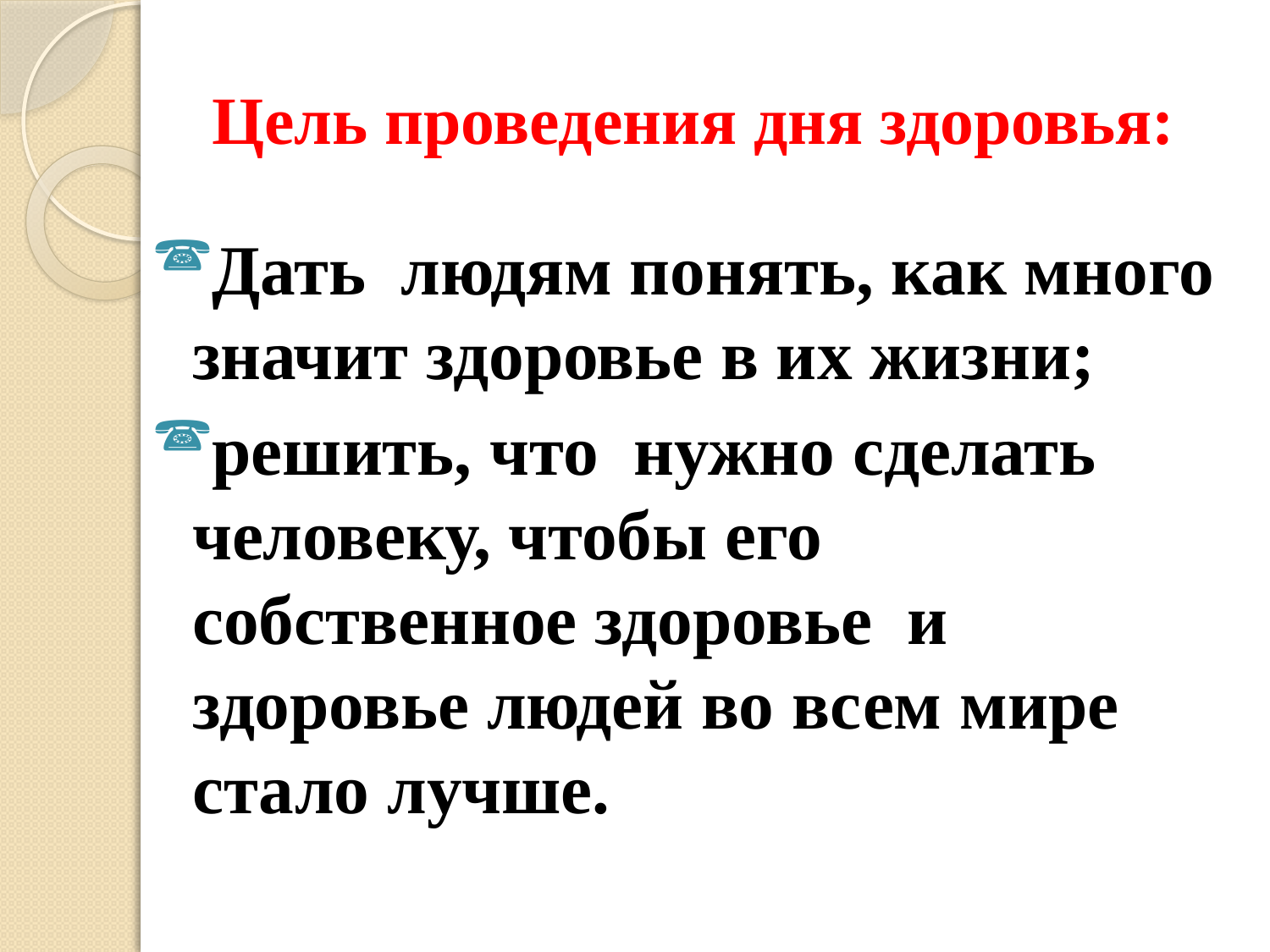

# Цель проведения дня здоровья:
Дать  людям понять, как много значит здоровье в их жизни;
решить, что  нужно сделать человеку, чтобы его собственное здоровье  и здоровье людей во всем мире стало лучше.